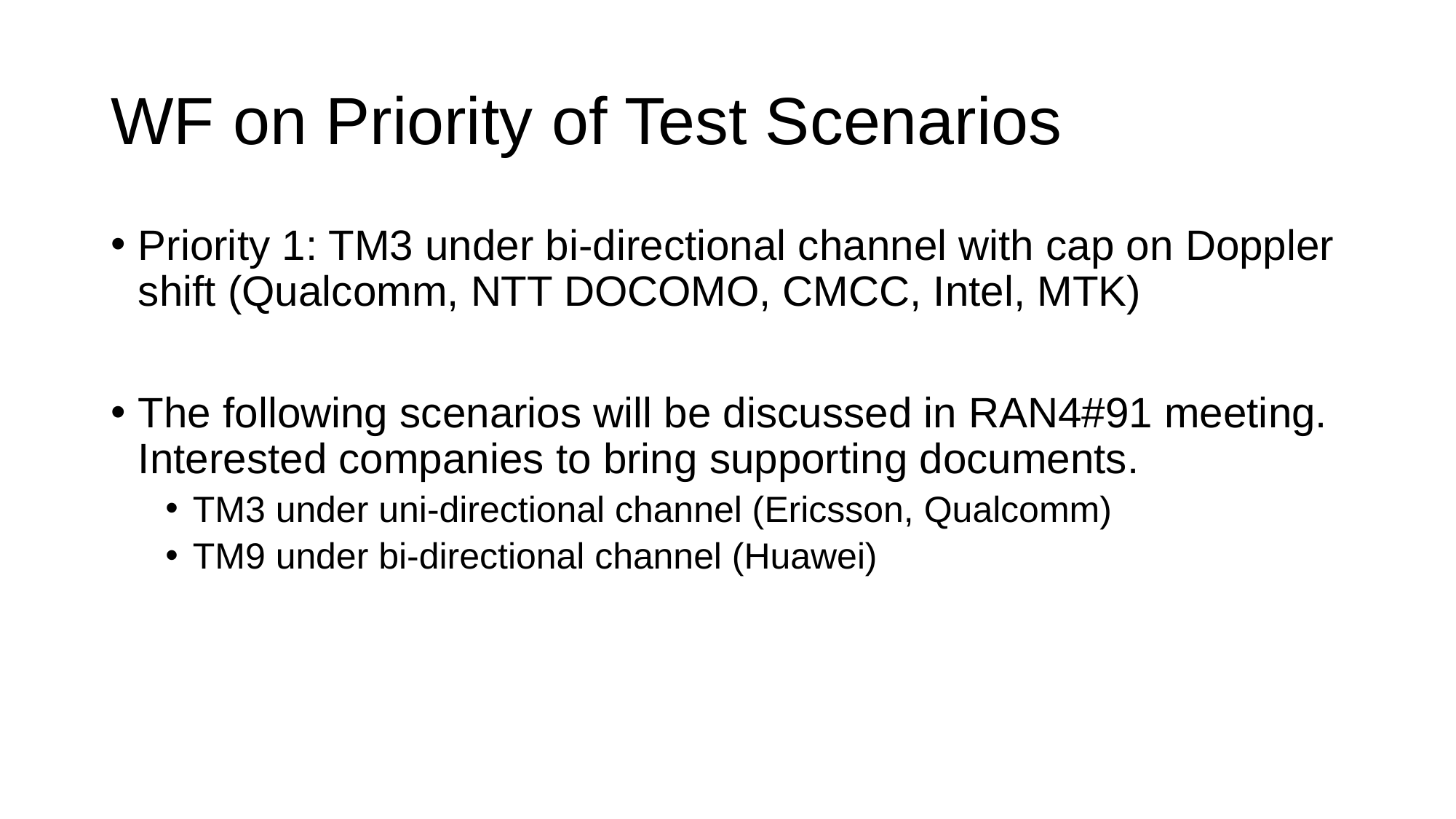

# WF on Priority of Test Scenarios
Priority 1: TM3 under bi-directional channel with cap on Doppler shift (Qualcomm, NTT DOCOMO, CMCC, Intel, MTK)

The following scenarios will be discussed in RAN4#91 meeting. Interested companies to bring supporting documents.
TM3 under uni-directional channel (Ericsson, Qualcomm)
TM9 under bi-directional channel (Huawei)